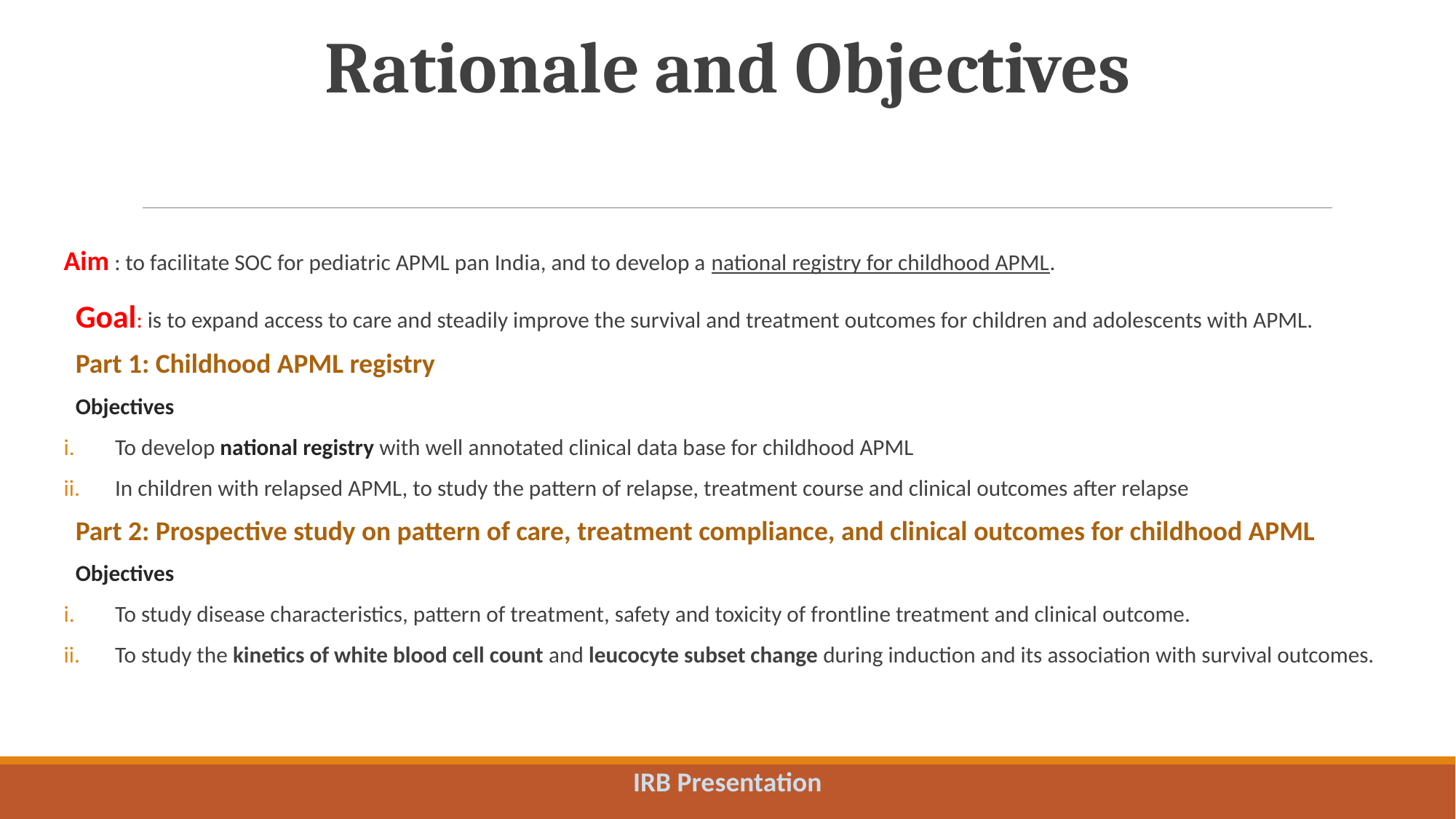

# Rationale and Objectives
Aim : to facilitate SOC for pediatric APML pan India, and to develop a national registry for childhood APML.
Goal: is to expand access to care and steadily improve the survival and treatment outcomes for children and adolescents with APML.
Part 1: Childhood APML registry
Objectives
To develop national registry with well annotated clinical data base for childhood APML
In children with relapsed APML, to study the pattern of relapse, treatment course and clinical outcomes after relapse
Part 2: Prospective study on pattern of care, treatment compliance, and clinical outcomes for childhood APML
Objectives
To study disease characteristics, pattern of treatment, safety and toxicity of frontline treatment and clinical outcome.
To study the kinetics of white blood cell count and leucocyte subset change during induction and its association with survival outcomes.